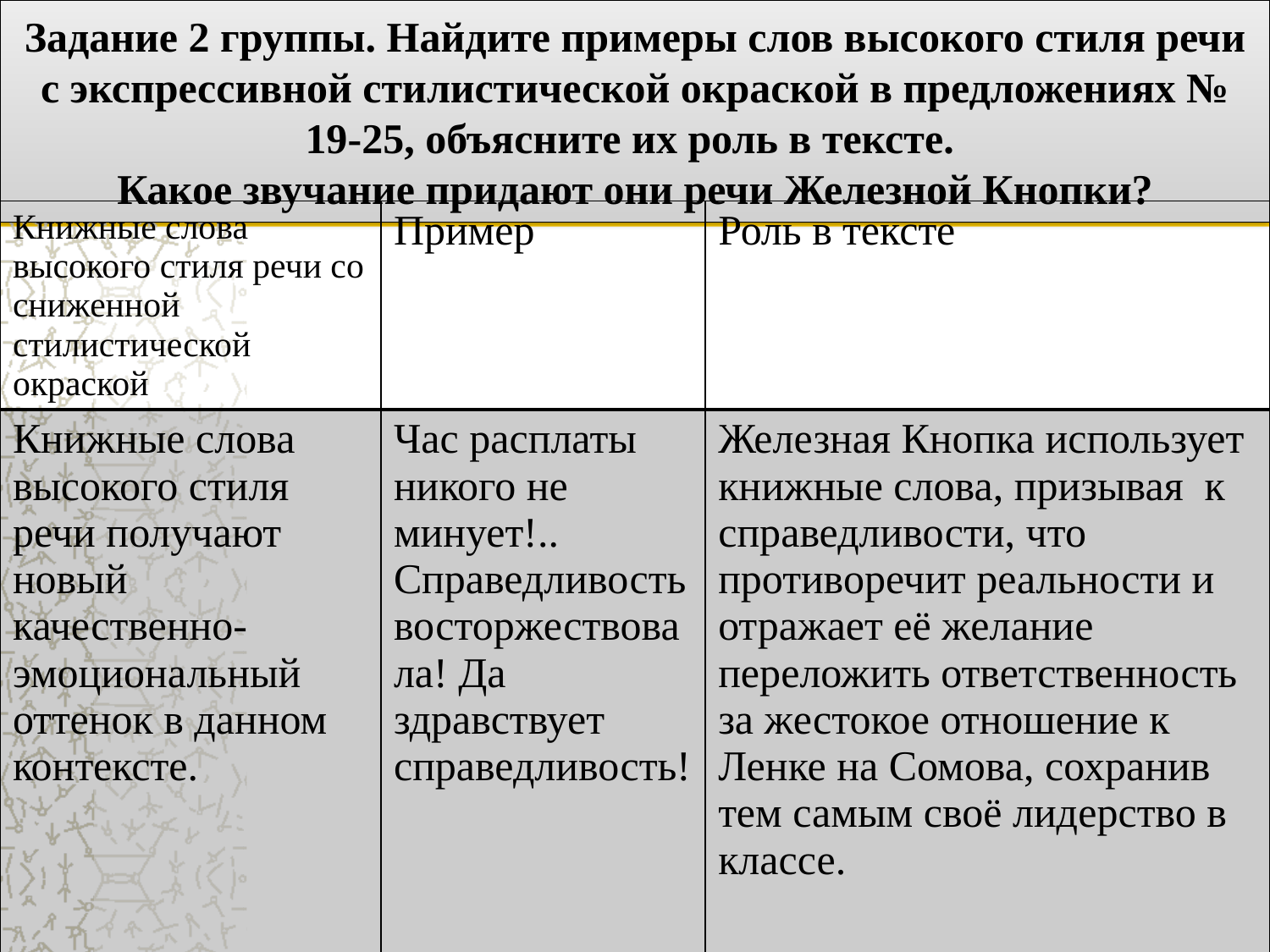

# Задание 2 группы. Найдите примеры слов высокого стиля речи с экспрессивной стилистической окраской в предложениях № 19-25, объясните их роль в тексте. Какое звучание придают они речи Железной Кнопки?
| Книжные слова высокого стиля речи со сниженной стилистической окраской | Пример | Роль в тексте |
| --- | --- | --- |
| Книжные слова высокого стиля речи получают новый качественно-эмоциональный оттенок в данном контексте. | Час расплаты никого не минует!.. Справедливость восторжествовала! Да здравствует справедливость! | Железная Кнопка использует книжные слова, призывая к справедливости, что противоречит реальности и отражает её желание переложить ответственность за жестокое отношение к Ленке на Сомова, сохранив тем самым своё лидерство в классе. |